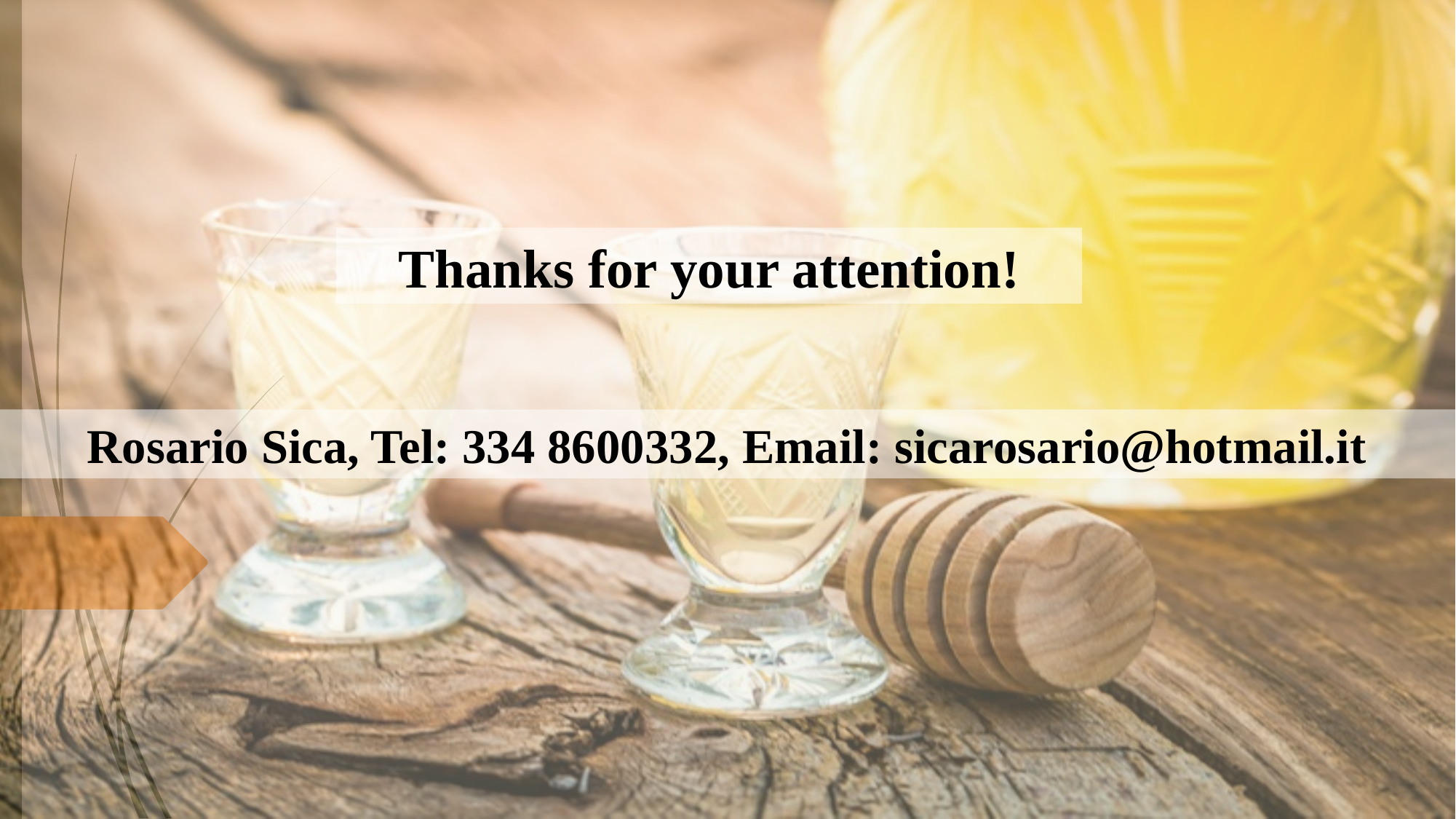

Thanks for your attention!
Rosario Sica, Tel: 334 8600332, Email: sicarosario@hotmail.it